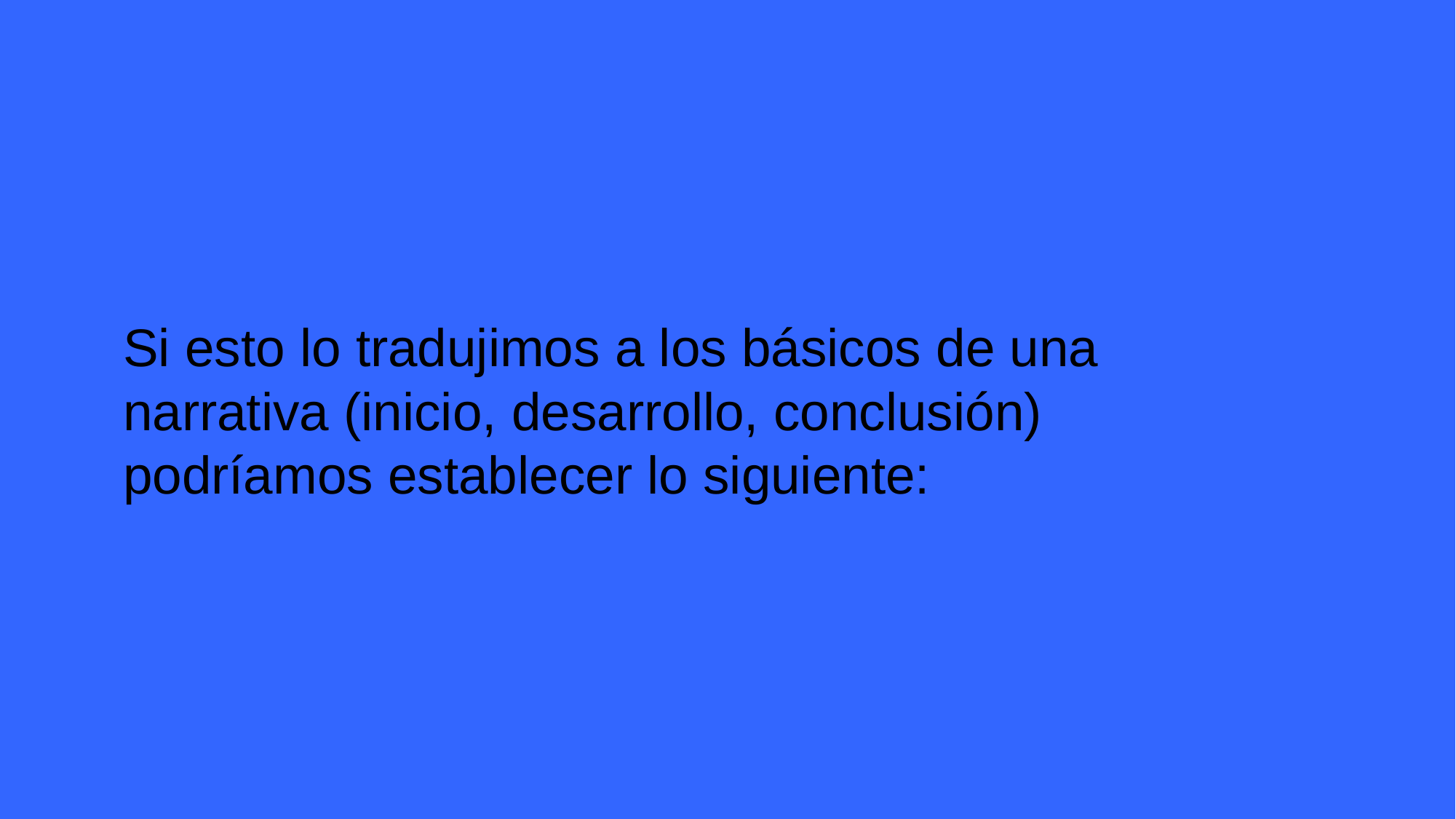

Si esto lo tradujimos a los básicos de una narrativa (inicio, desarrollo, conclusión) podríamos establecer lo siguiente: